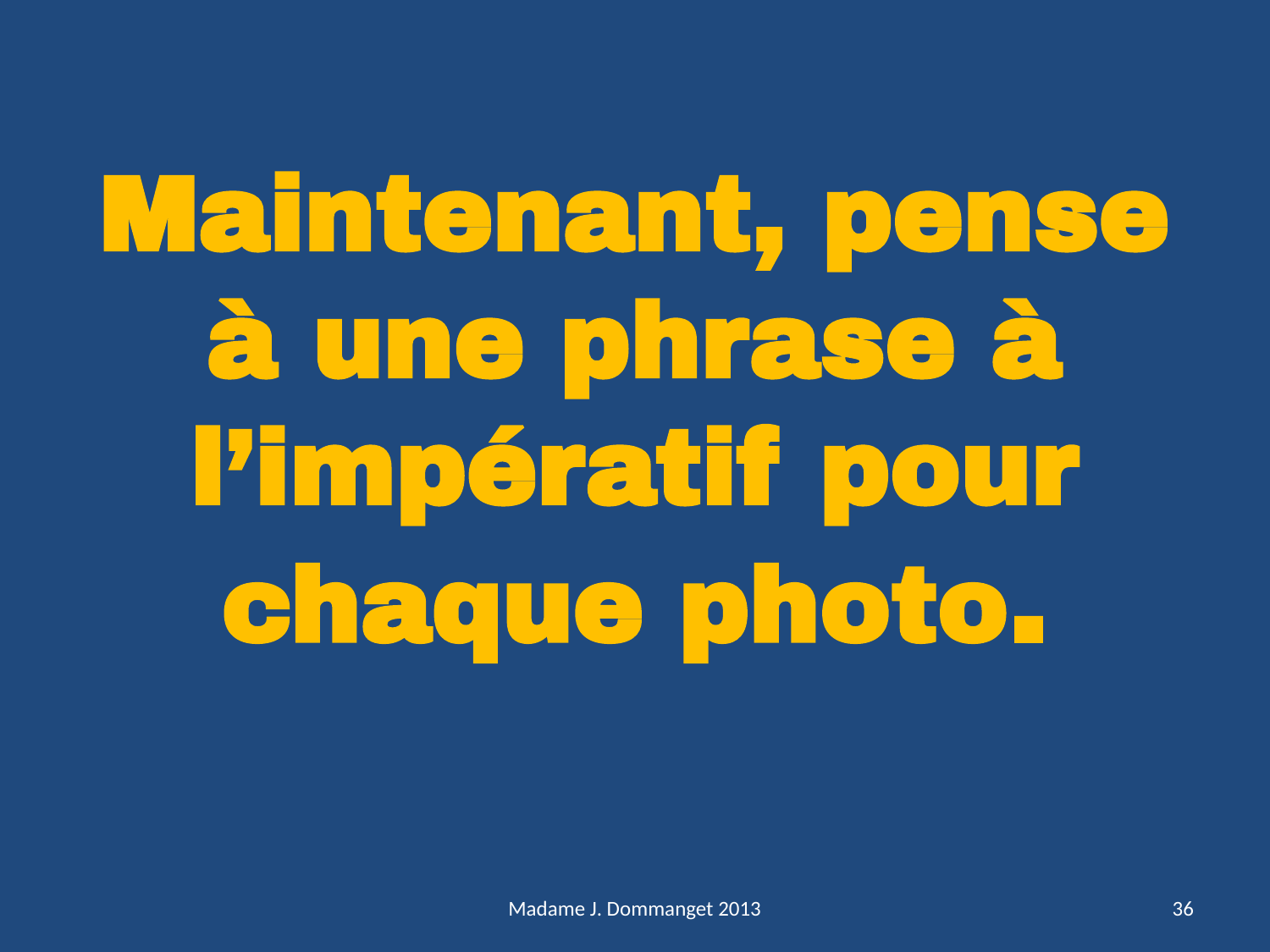

Maintenant, pense à une phrase à l’impératif pour chaque photo.
Madame J. Dommanget 2013
36